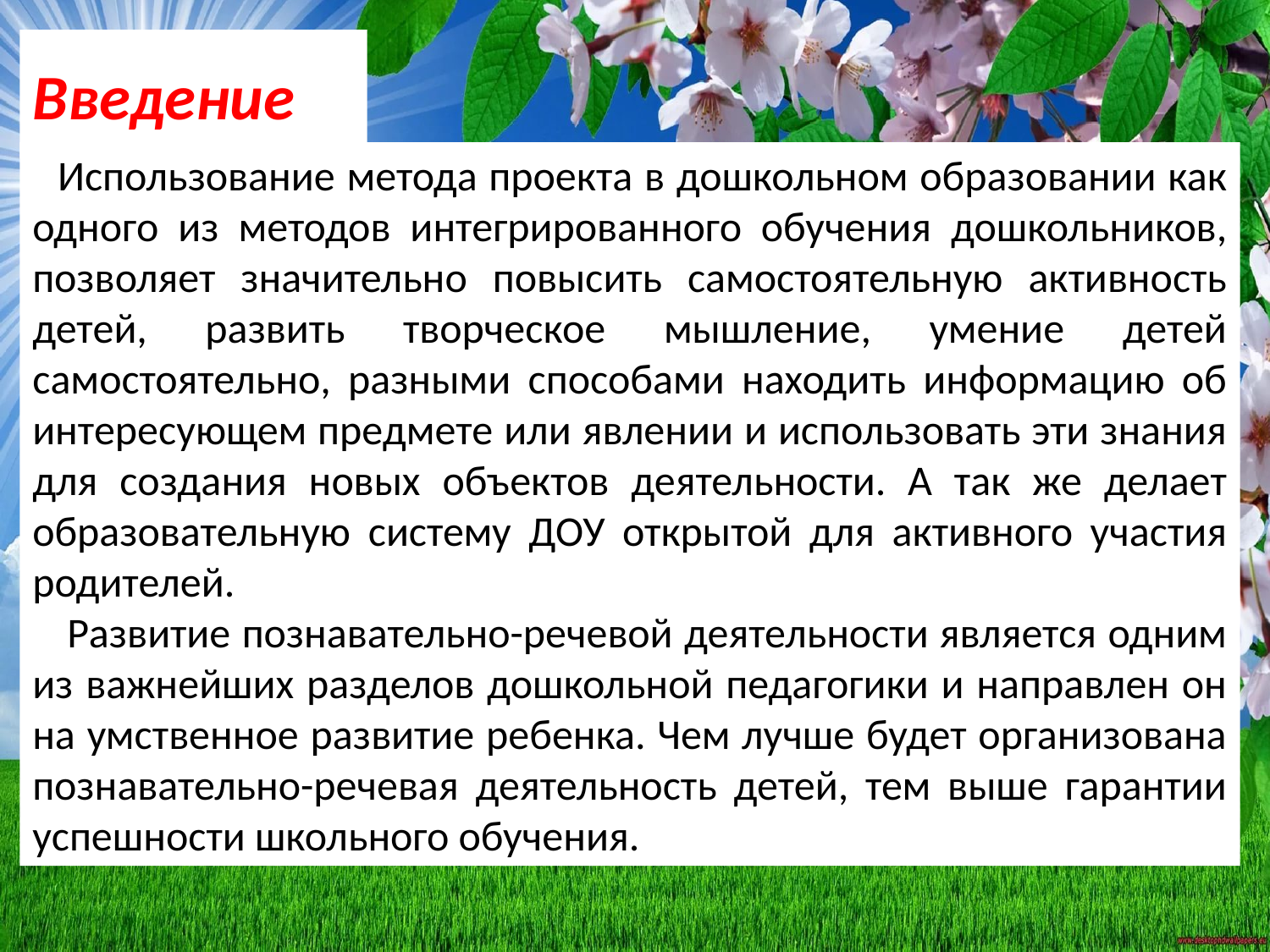

# Введение
Использование метода проекта в дошкольном образовании как одного из методов интегрированного обучения дошкольников, позволяет значительно повысить самостоятельную активность детей, развить творческое мышление, умение детей самостоятельно, разными способами находить информацию об интересующем предмете или явлении и использовать эти знания для создания новых объектов деятельности. А так же делает образовательную систему ДОУ открытой для активного участия родителей.
 Развитие познавательно-речевой деятельности является одним из важнейших разделов дошкольной педагогики и направлен он на умственное развитие ребенка. Чем лучше будет организована познавательно-речевая деятельность детей, тем выше гарантии успешности школьного обучения.